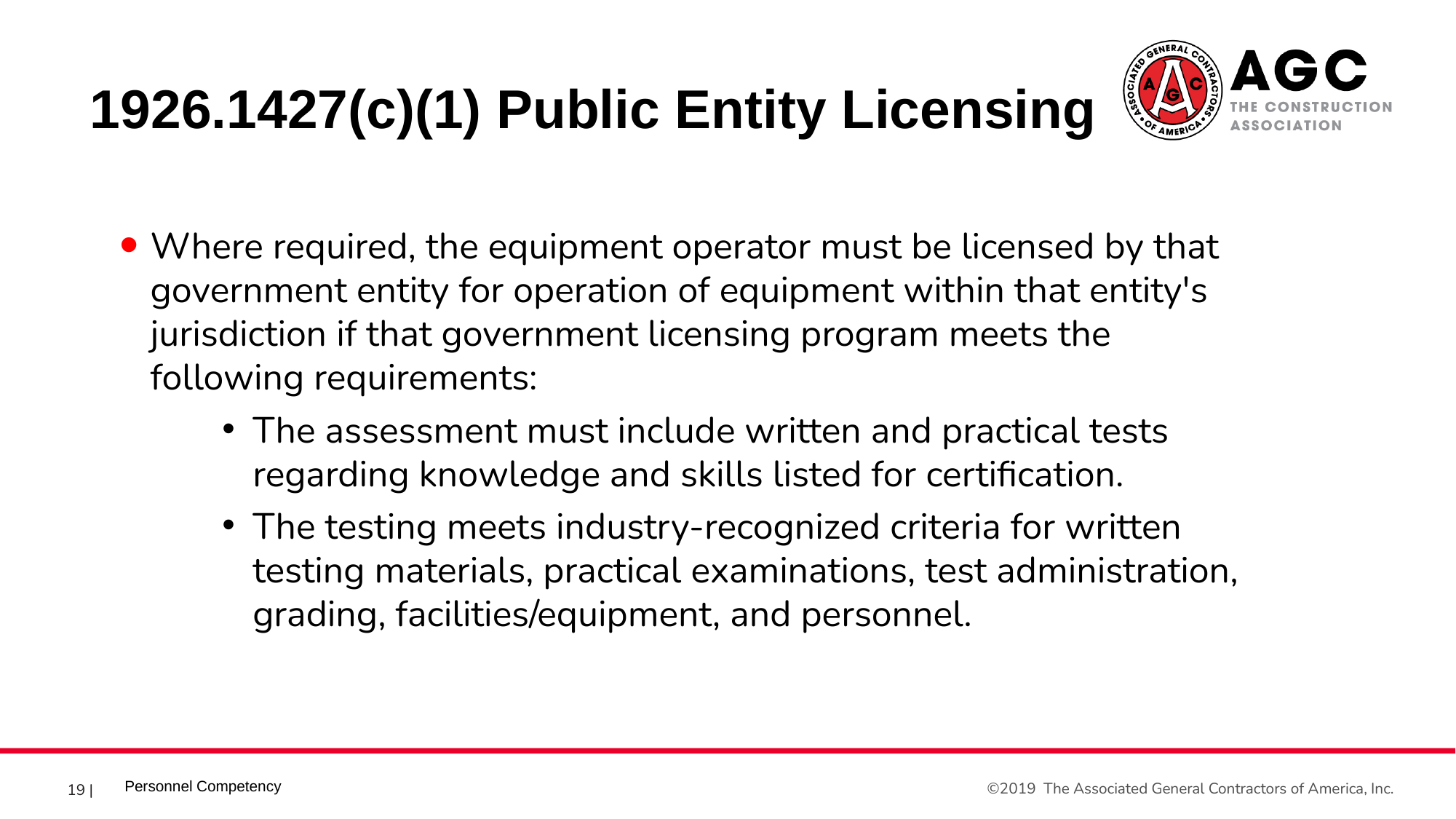

1926.1427(c)(1) Public Entity Licensing

Where required, the equipment operator must be licensed by that government entity for operation of equipment within that entity's jurisdiction if that government licensing program meets the following requirements:
The assessment must include written and practical tests regarding knowledge and skills listed for certification.
The testing meets industry-recognized criteria for written testing materials, practical examinations, test administration, grading, facilities/equipment, and personnel.
Personnel Competency